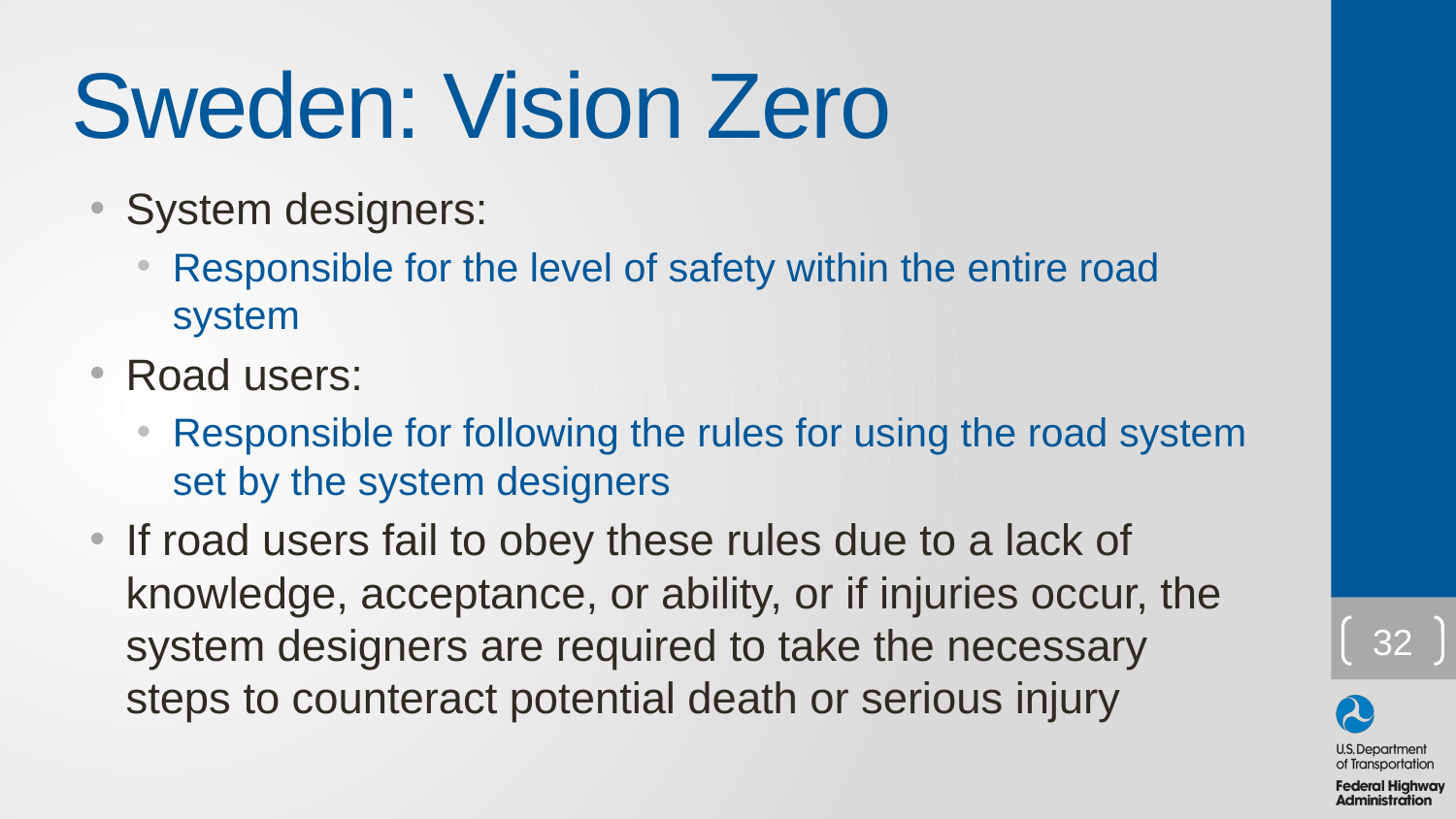

# Sweden: Vision Zero
System designers:
Responsible for the level of safety within the entire road system
Road users:
Responsible for following the rules for using the road system set by the system designers
If road users fail to obey these rules due to a lack of knowledge, acceptance, or ability, or if injuries occur, the system designers are required to take the necessary steps to counteract potential death or serious injury

32